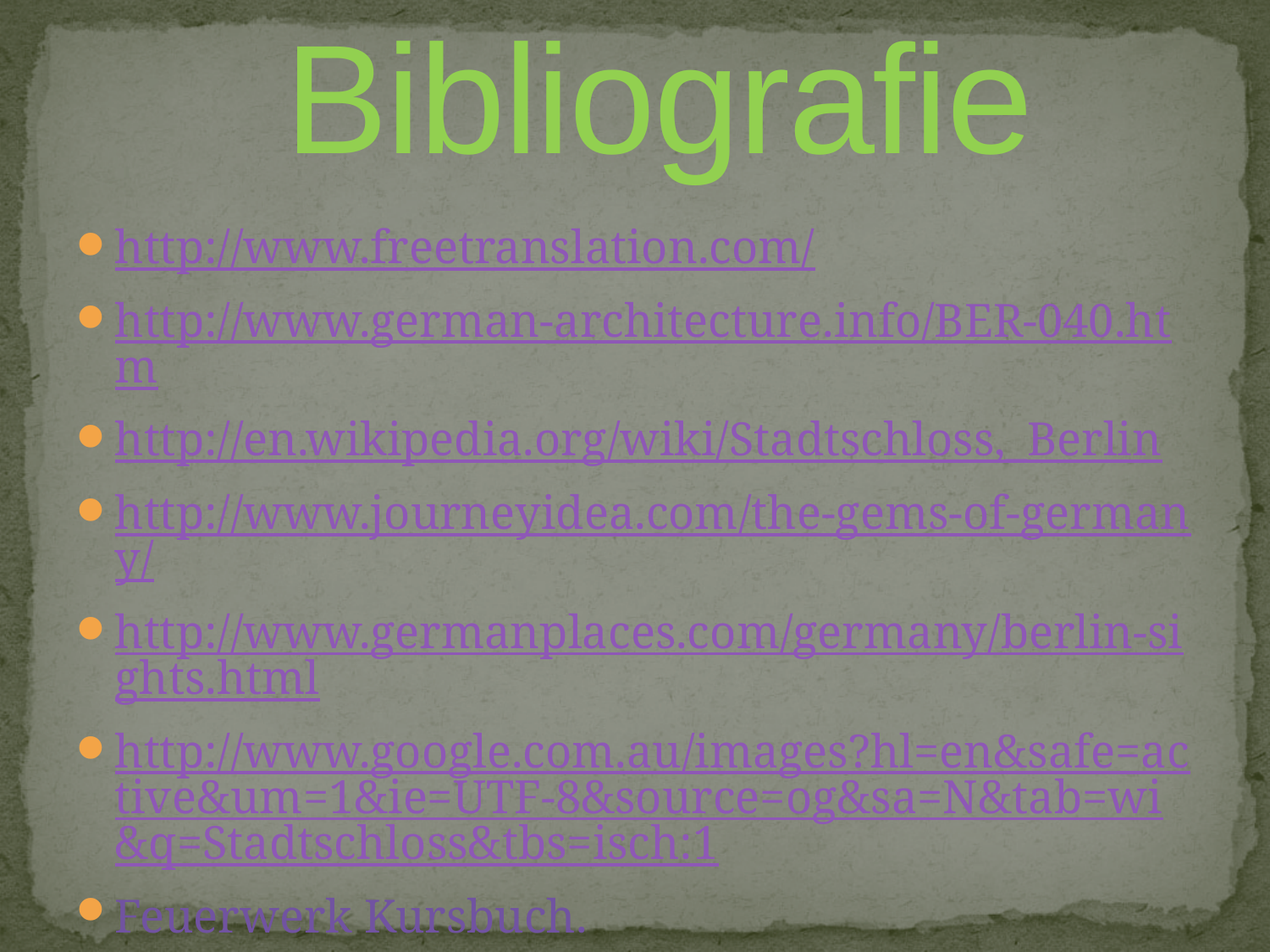

# Bibliografie
http://www.freetranslation.com/
http://www.german-architecture.info/BER-040.htm
http://en.wikipedia.org/wiki/Stadtschloss,_Berlin
http://www.journeyidea.com/the-gems-of-germany/
http://www.germanplaces.com/germany/berlin-sights.html
http://www.google.com.au/images?hl=en&safe=active&um=1&ie=UTF-8&source=og&sa=N&tab=wi&q=Stadtschloss&tbs=isch:1
Feuerwerk Kursbuch.